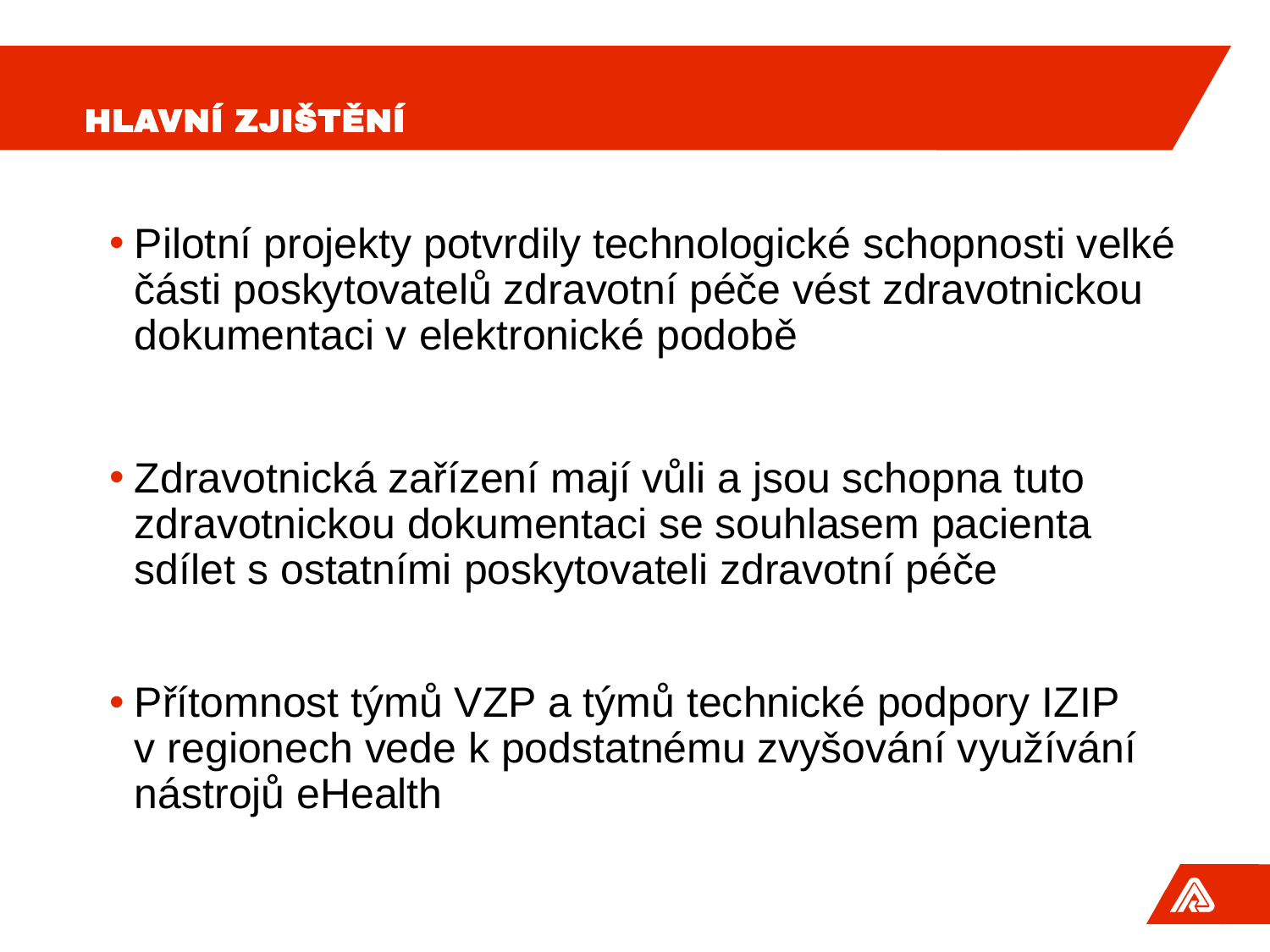

# Hlavní zjištění
Pilotní projekty potvrdily technologické schopnosti velké části poskytovatelů zdravotní péče vést zdravotnickou dokumentaci v elektronické podobě

Zdravotnická zařízení mají vůli a jsou schopna tuto zdravotnickou dokumentaci se souhlasem pacienta sdílet s ostatními poskytovateli zdravotní péče

Přítomnost týmů VZP a týmů technické podpory IZIP v regionech vede k podstatnému zvyšování využívání nástrojů eHealth